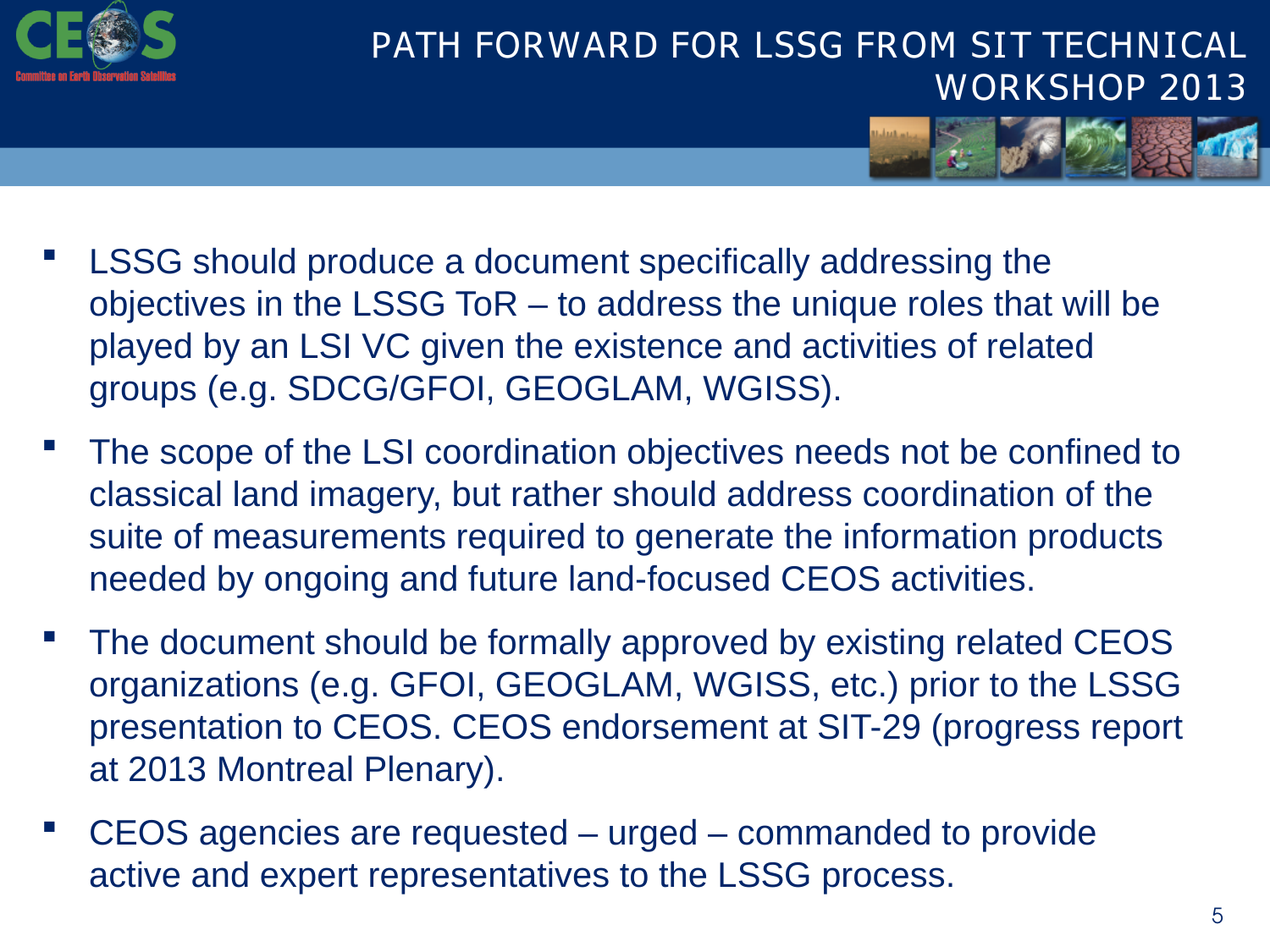

Path forward for LSSG from SIT Technical Workshop 2013
LSSG should produce a document specifically addressing the objectives in the LSSG ToR – to address the unique roles that will be played by an LSI VC given the existence and activities of related groups (e.g. SDCG/GFOI, GEOGLAM, WGISS).
The scope of the LSI coordination objectives needs not be confined to classical land imagery, but rather should address coordination of the suite of measurements required to generate the information products needed by ongoing and future land-focused CEOS activities.
The document should be formally approved by existing related CEOS organizations (e.g. GFOI, GEOGLAM, WGISS, etc.) prior to the LSSG presentation to CEOS. CEOS endorsement at SIT-29 (progress report at 2013 Montreal Plenary).
CEOS agencies are requested – urged – commanded to provide active and expert representatives to the LSSG process.

5